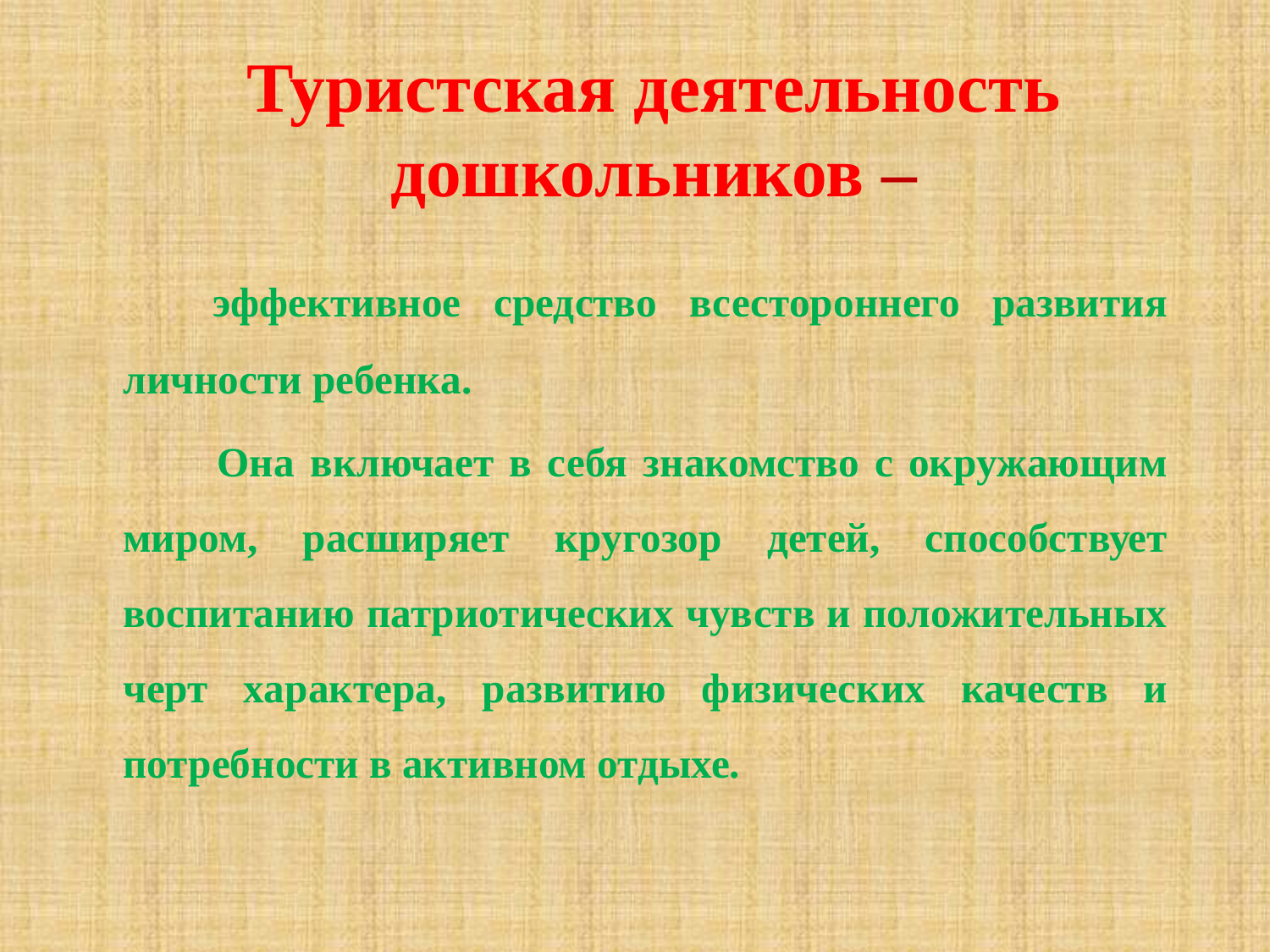

# Туристская деятельность дошкольников –
    эффективное средство всестороннего развития личности ребенка.
         Она включает в себя знакомство с окружающим миром, расширяет кругозор детей, способствует воспитанию патриотических чувств и положительных черт характера, развитию физических качеств и потребности в активном отдыхе.